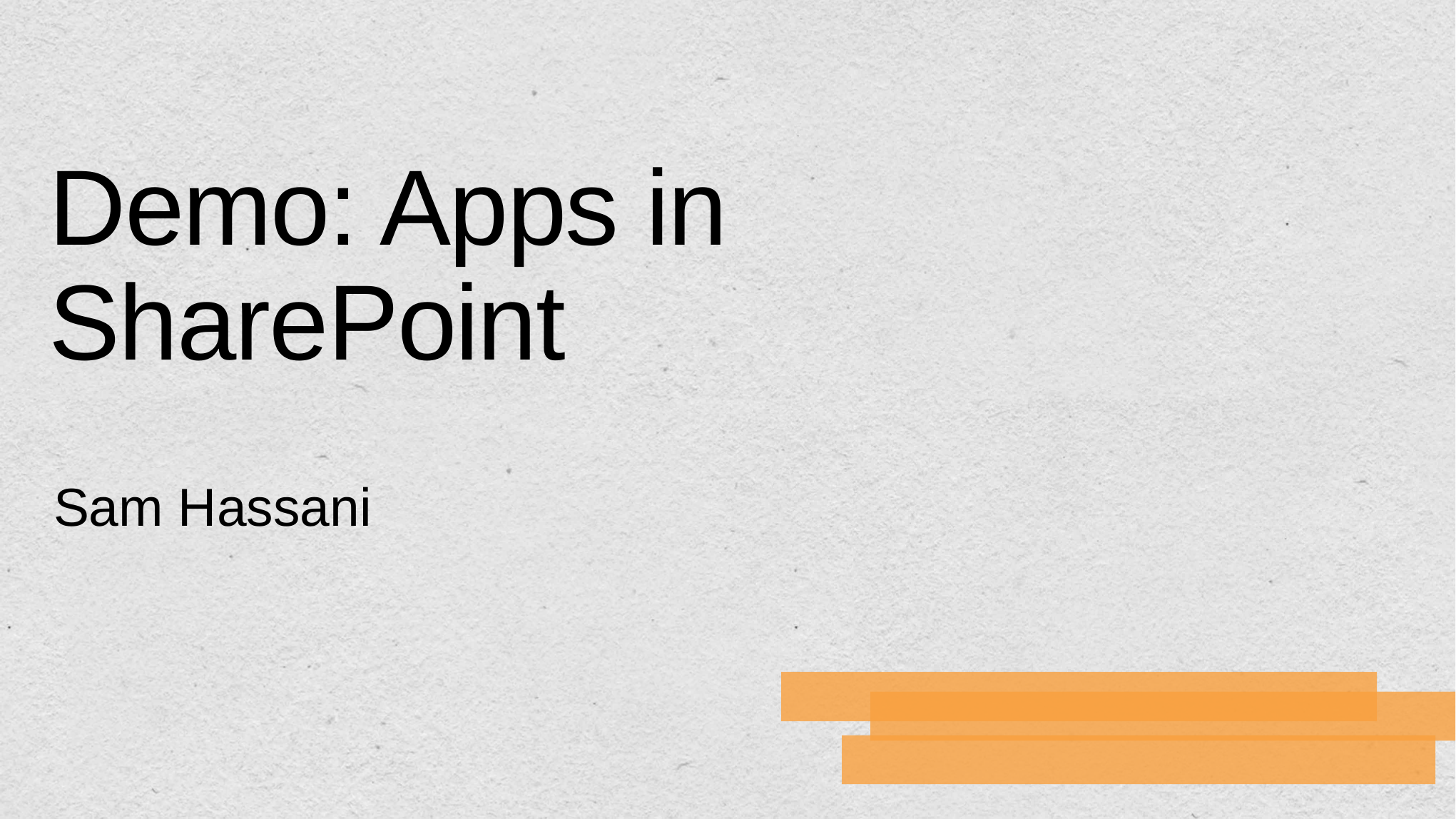

# Demo: Apps in SharePoint
Sam Hassani